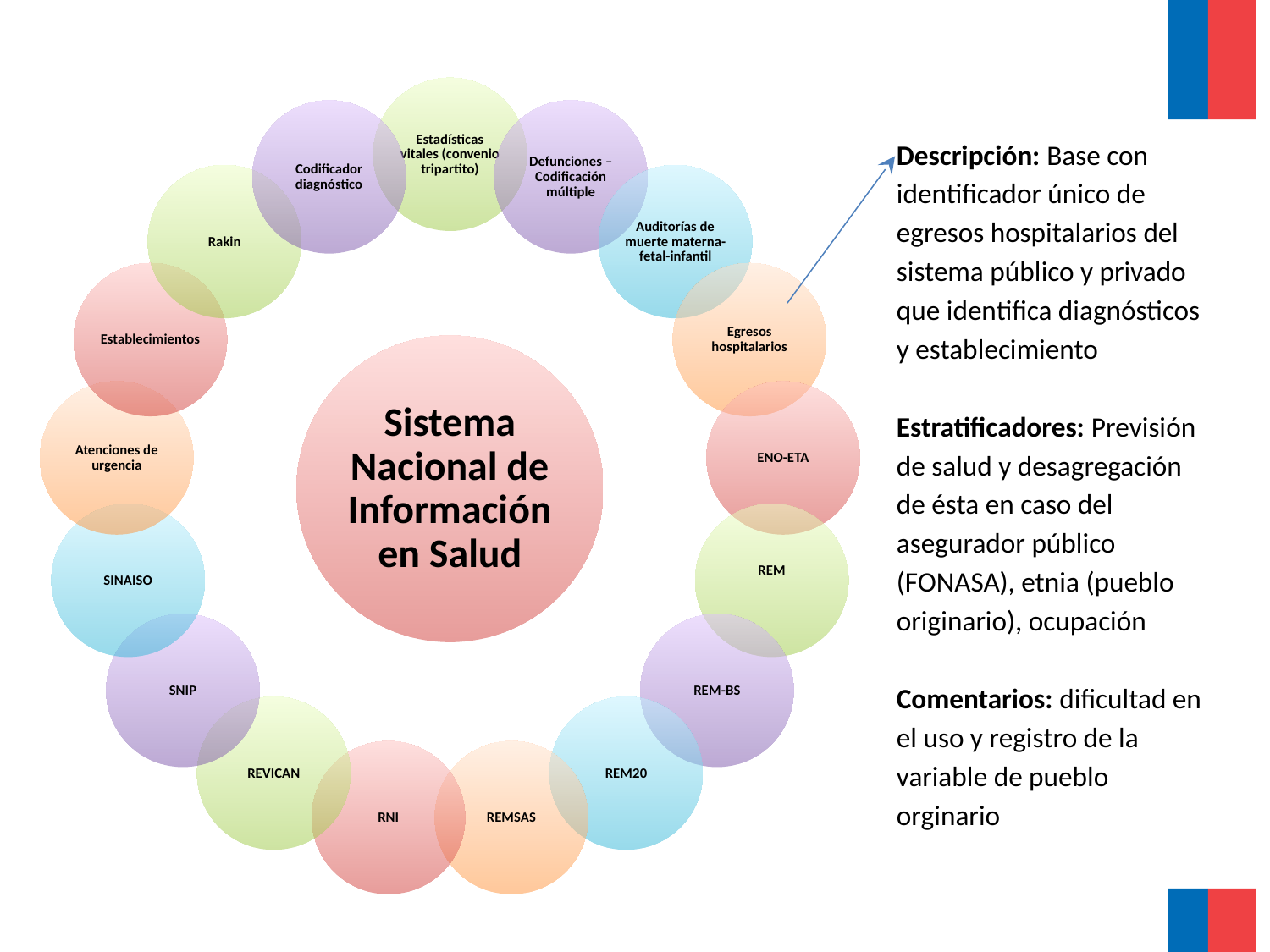

Estadísticas vitales (convenio tripartito)

Codificador diagnóstico
Defunciones – Codificación múltiple

Rakin
Auditorías de muerte materna-fetal-infantil

Establecimientos
Egresos hospitalarios

Sistema Nacional de Información en Salud

Atenciones de urgencia
ENO-ETA

SINAISO
REM

SNIP
REM-BS

REVICAN
REM20

RNI
REMSAS
Descripción: Base con identificador único de egresos hospitalarios del sistema público y privado que identifica diagnósticos y establecimiento

Estratificadores: Previsión de salud y desagregación de ésta en caso del asegurador público (FONASA), etnia (pueblo originario), ocupación

Comentarios: dificultad en el uso y registro de la variable de pueblo orginario